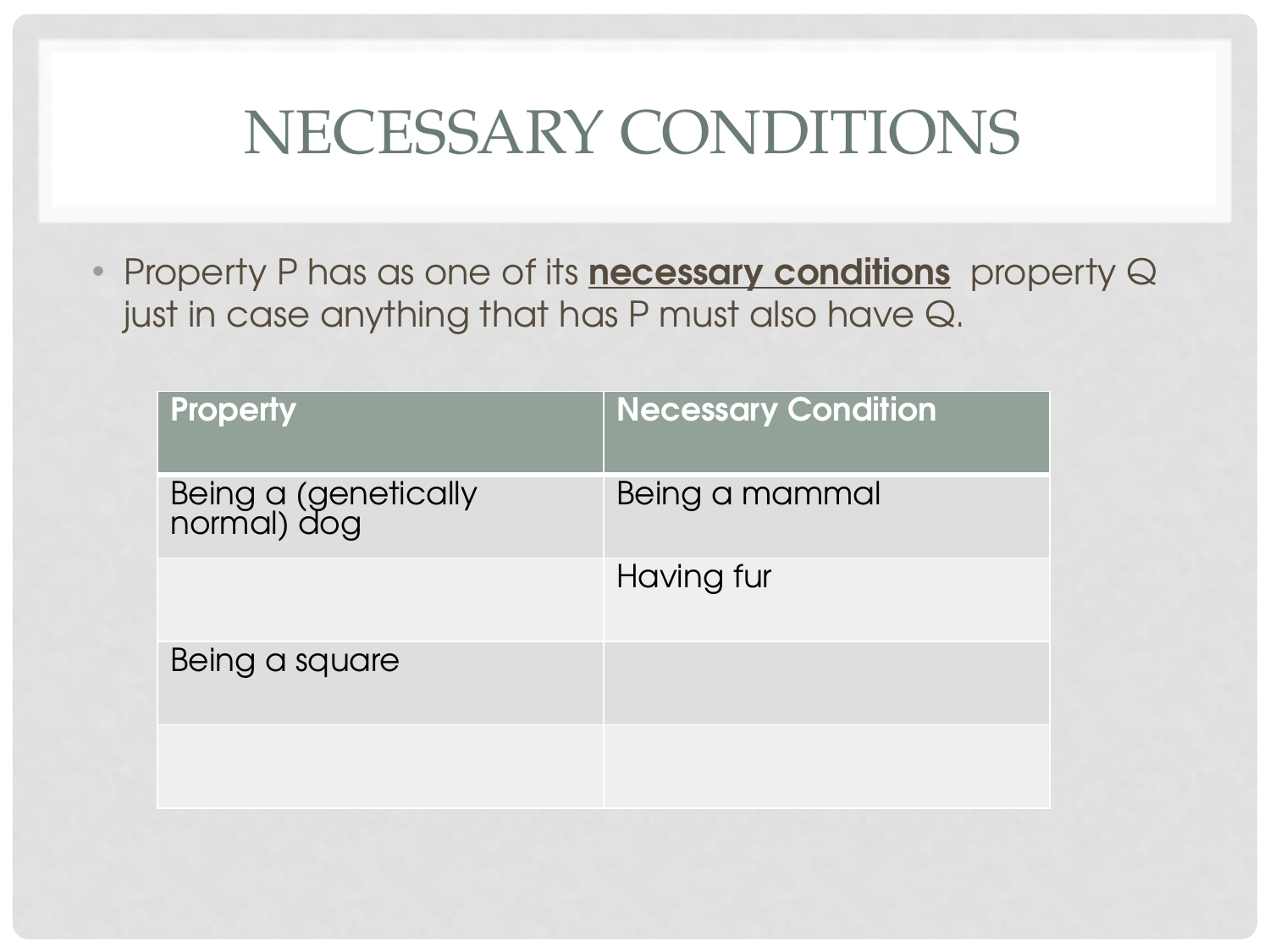

# Necessary conditions
Property P has as one of its necessary conditions  property Q just in case anything that has P must also have Q.

| Property | Necessary Condition |
| --- | --- |
| Being a (genetically normal) dog | Being a mammal |
|  | Having fur |
| Being a square |  |
|  |  |